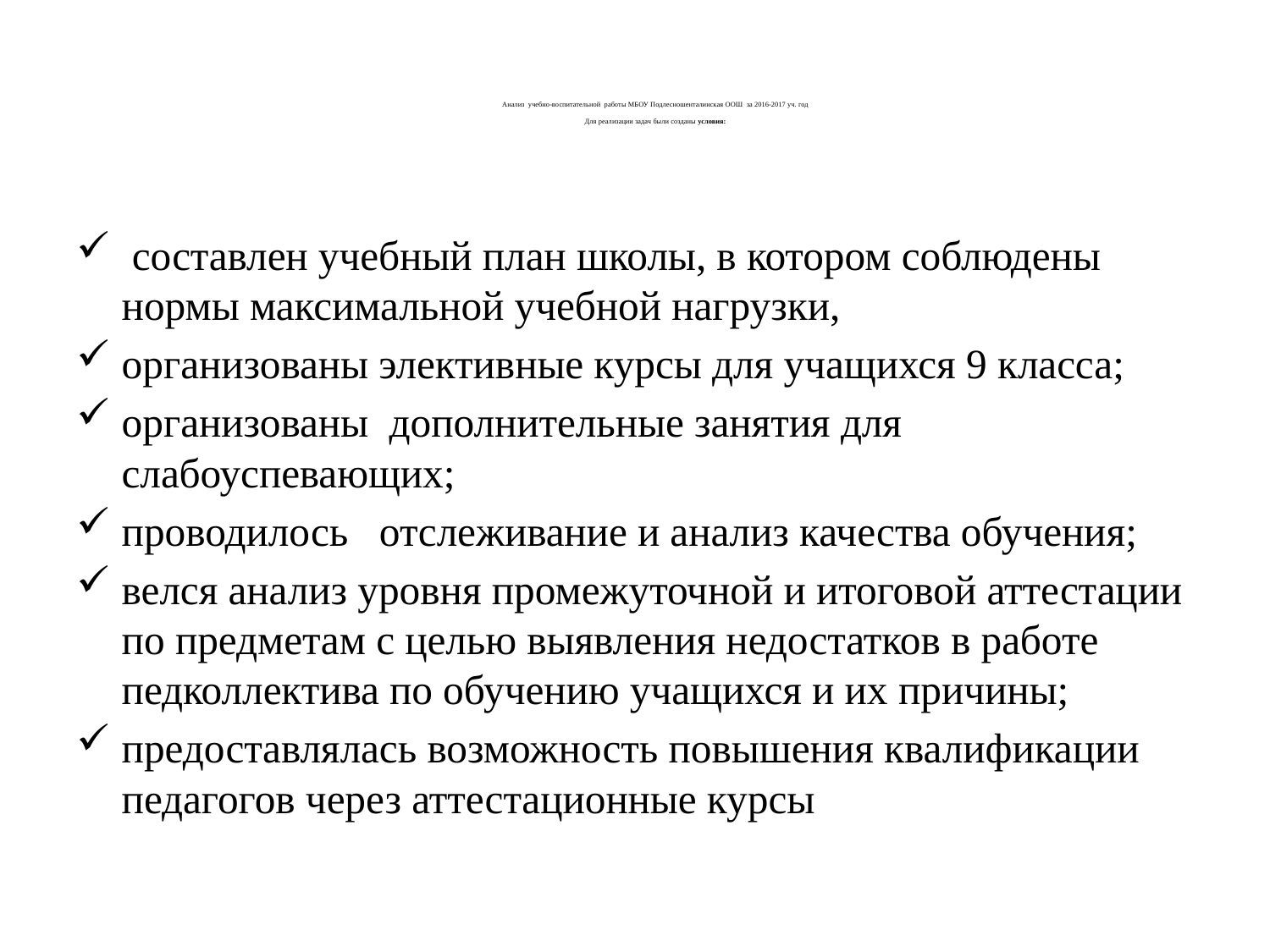

# Анализ  учебно-воспитательной  работы МБОУ Подлесношенталинская ООШ  за 2016-2017 уч. год Для реализации задач были созданы условия:
 составлен учебный план школы, в котором соблюдены нормы максимальной учебной нагрузки,
организованы элективные курсы для учащихся 9 класса;
организованы  дополнительные занятия для слабоуспевающих;
проводилось   отслеживание и анализ качества обучения;
велся анализ уровня промежуточной и итоговой аттестации по предметам с целью выявления недостатков в работе педколлектива по обучению учащихся и их причины;
предоставлялась возможность повышения квалификации педагогов через аттестационные курсы